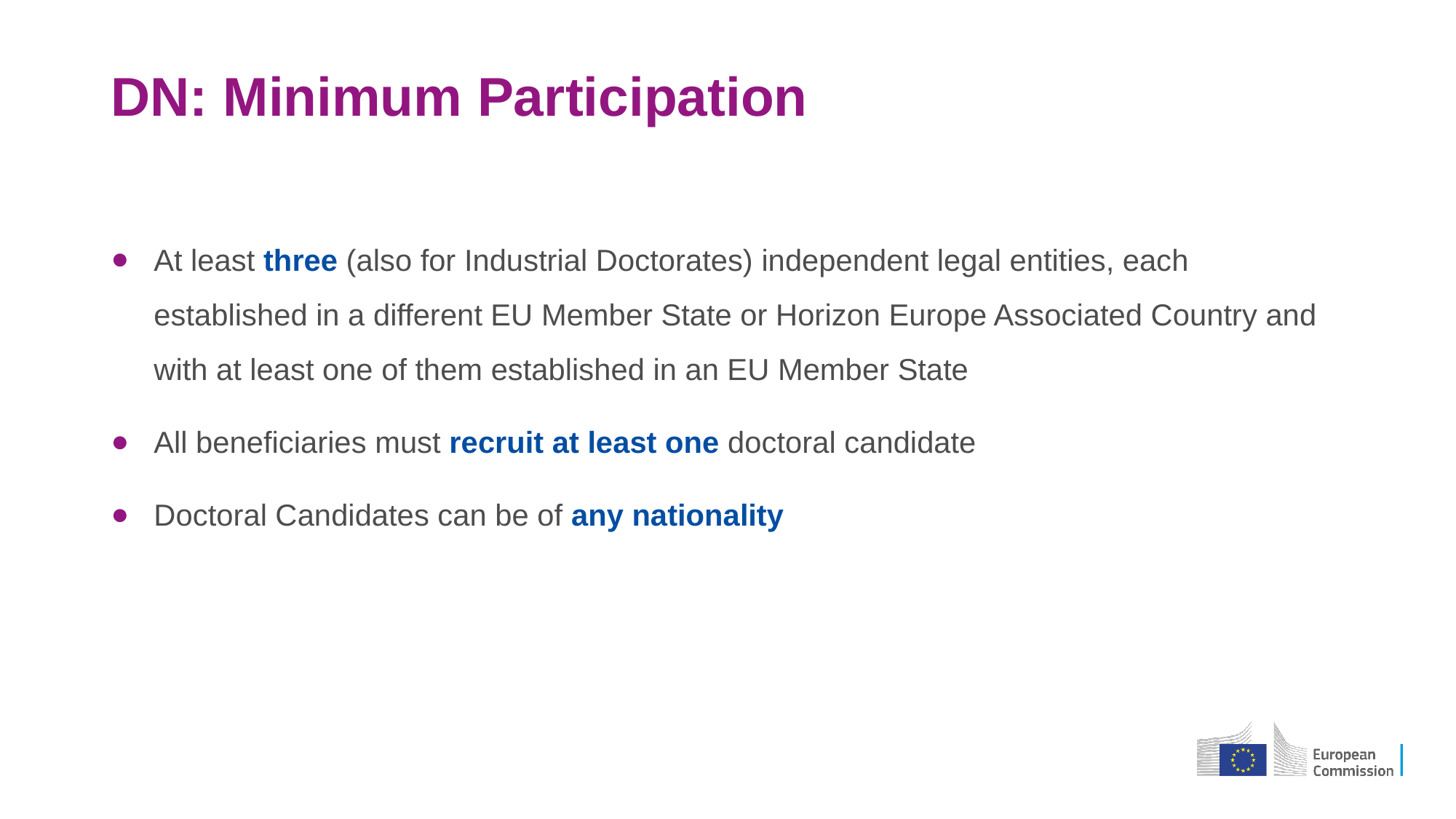

# DN: Minimum Participation
At least three (also for Industrial Doctorates) independent legal entities, each established in a different EU Member State or Horizon Europe Associated Country and with at least one of them established in an EU Member State
All beneficiaries must recruit at least one doctoral candidate
Doctoral Candidates can be of any nationality